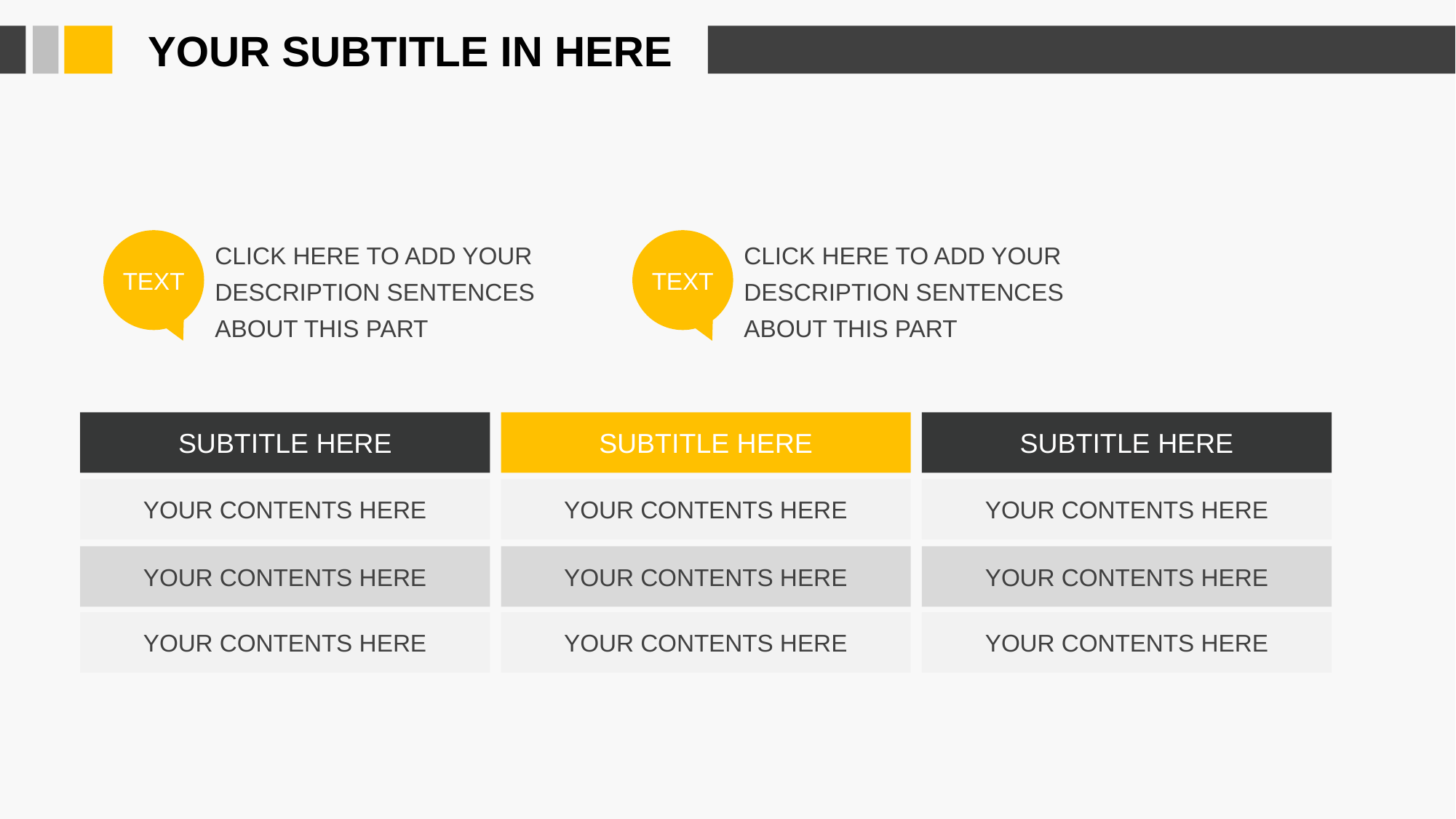

YOUR SUBTITLE IN HERE

CLICK HERE TO ADD YOUR DESCRIPTION SENTENCES ABOUT THIS PART
CLICK HERE TO ADD YOUR DESCRIPTION SENTENCES ABOUT THIS PART
TEXT
TEXT
SUBTITLE HERE
SUBTITLE HERE
SUBTITLE HERE
YOUR CONTENTS HERE
YOUR CONTENTS HERE
YOUR CONTENTS HERE
YOUR CONTENTS HERE
YOUR CONTENTS HERE
YOUR CONTENTS HERE
YOUR CONTENTS HERE
YOUR CONTENTS HERE
YOUR CONTENTS HERE